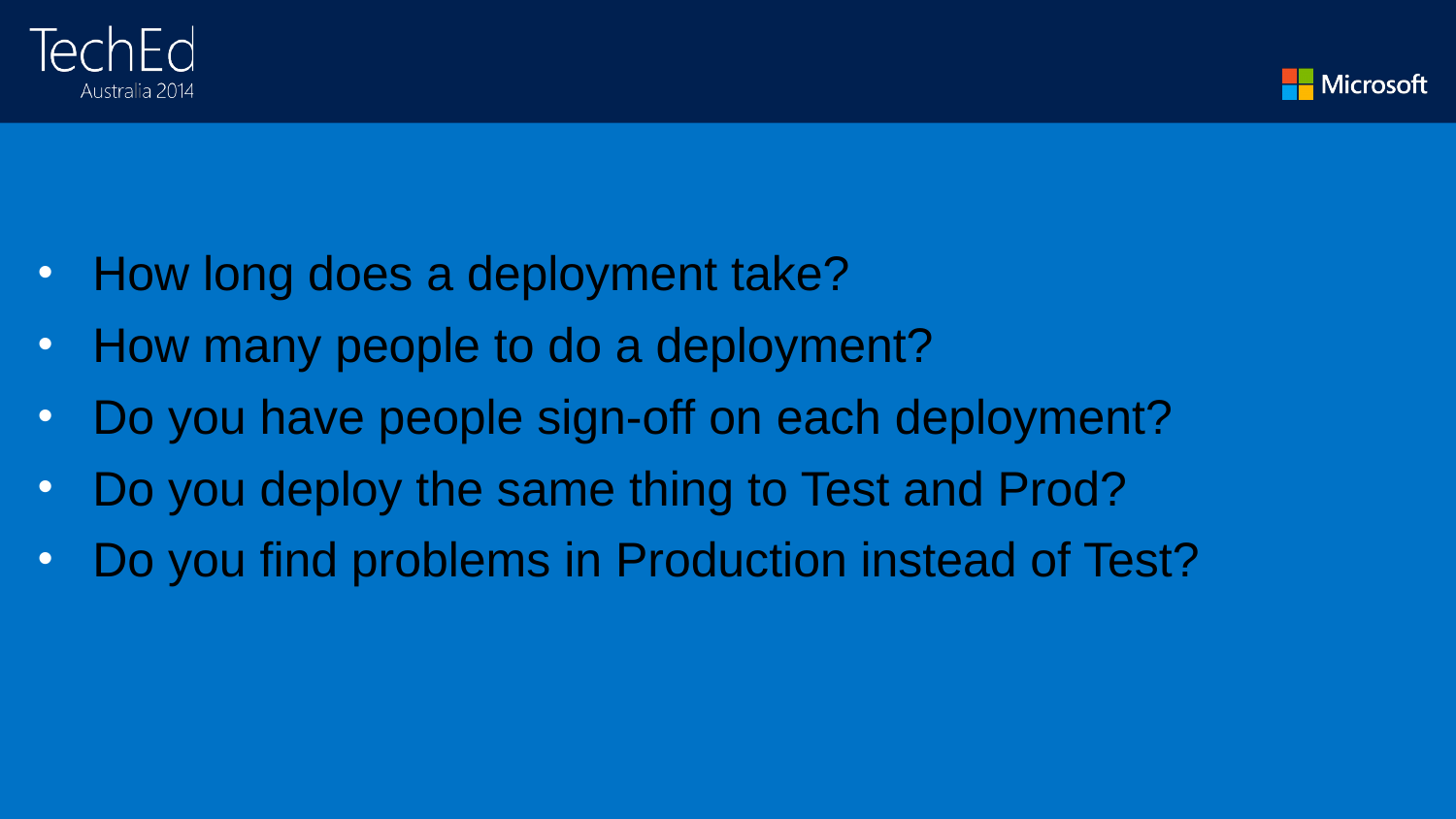

#
How long does a deployment take?
How many people to do a deployment?
Do you have people sign-off on each deployment?
Do you deploy the same thing to Test and Prod?
Do you find problems in Production instead of Test?